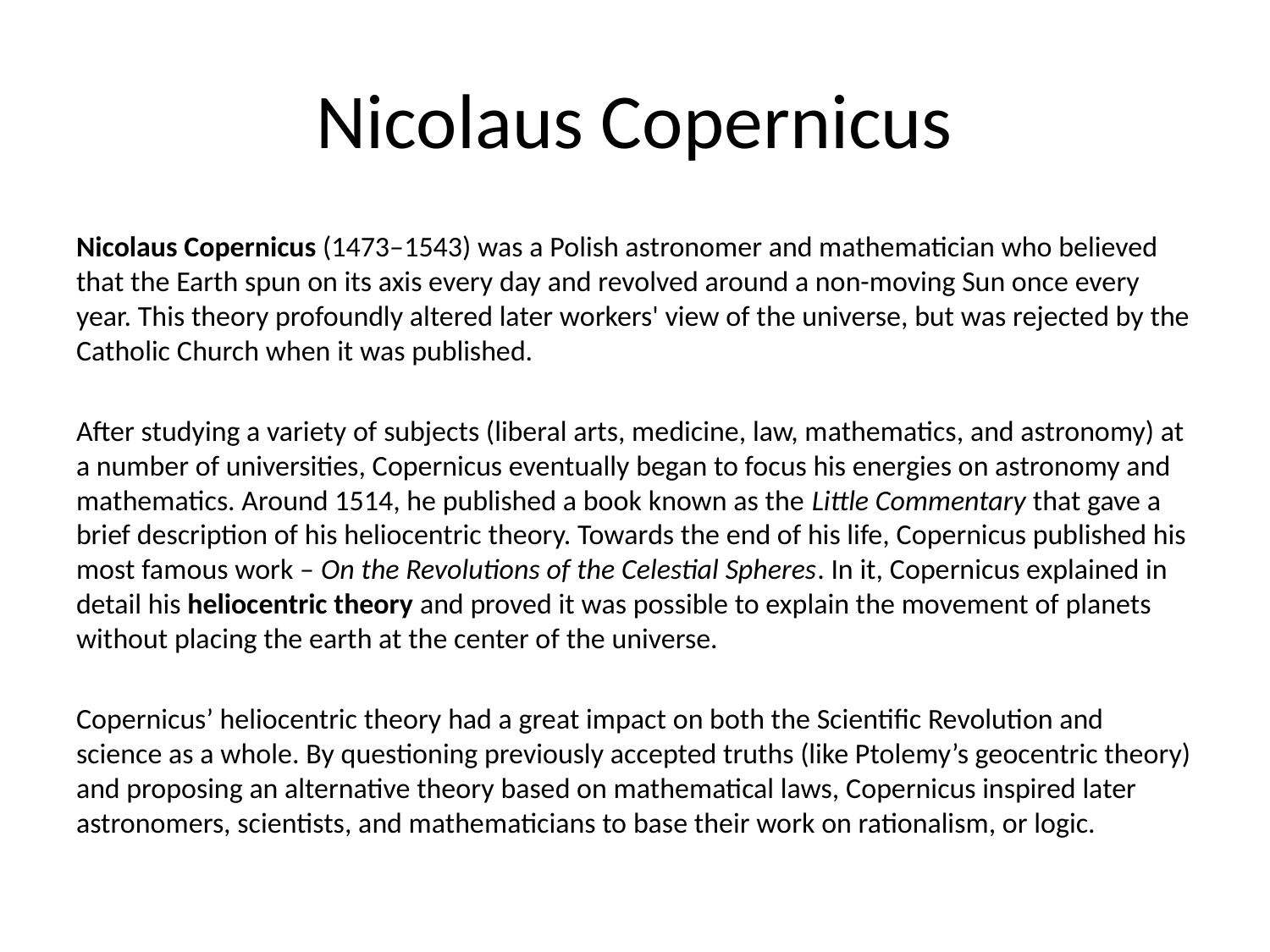

# Nicolaus Copernicus
Nicolaus Copernicus (1473–1543) was a Polish astronomer and mathematician who believed that the Earth spun on its axis every day and revolved around a non-moving Sun once every year. This theory profoundly altered later workers' view of the universe, but was rejected by the Catholic Church when it was published.

After studying a variety of subjects (liberal arts, medicine, law, mathematics, and astronomy) at a number of universities, Copernicus eventually began to focus his energies on astronomy and mathematics. Around 1514, he published a book known as the Little Commentary that gave a brief description of his heliocentric theory. Towards the end of his life, Copernicus published his most famous work – On the Revolutions of the Celestial Spheres. In it, Copernicus explained in detail his heliocentric theory and proved it was possible to explain the movement of planets without placing the earth at the center of the universe.

Copernicus’ heliocentric theory had a great impact on both the Scientific Revolution and science as a whole. By questioning previously accepted truths (like Ptolemy’s geocentric theory) and proposing an alternative theory based on mathematical laws, Copernicus inspired later astronomers, scientists, and mathematicians to base their work on rationalism, or logic.